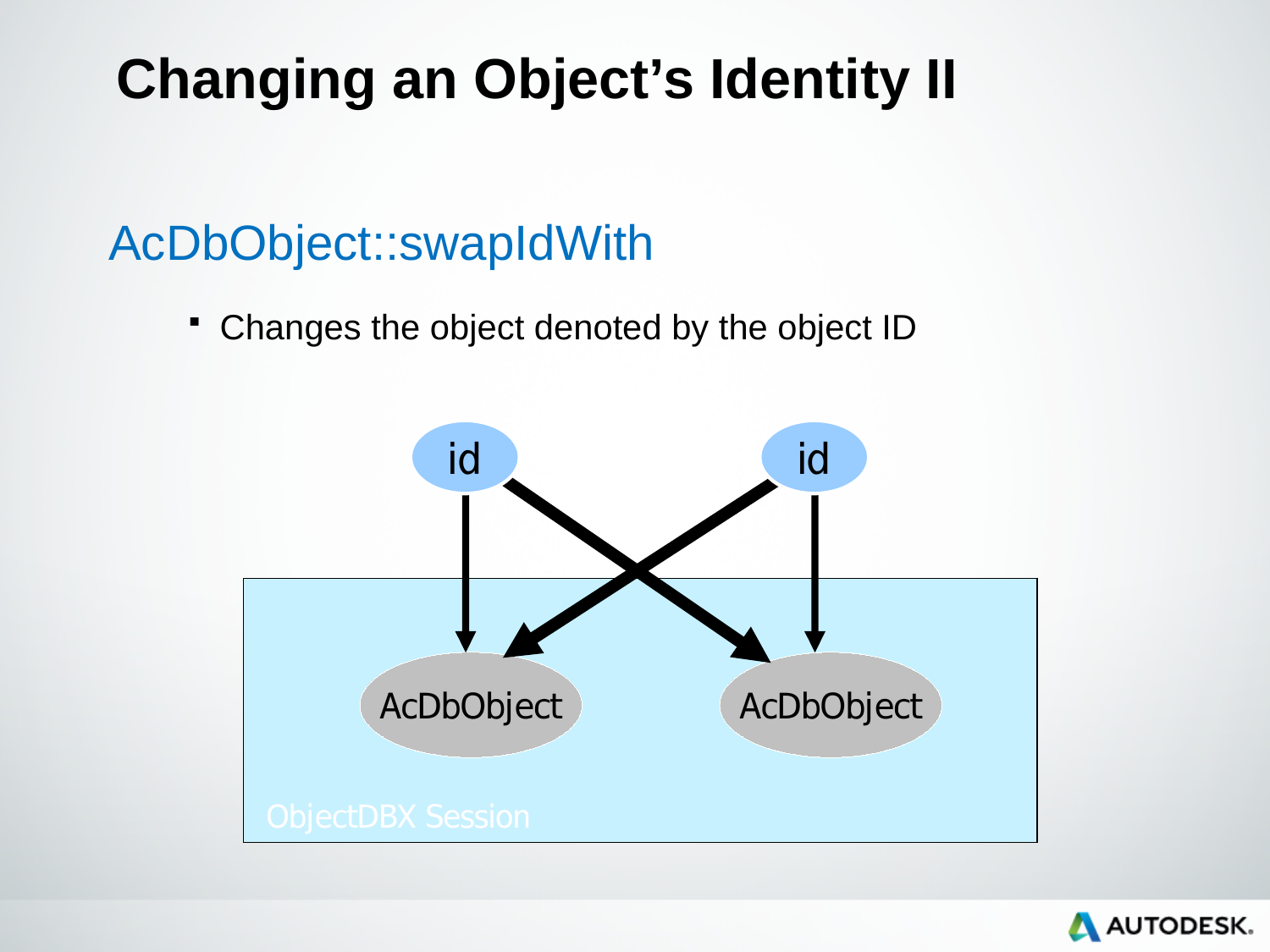

# Changing an Object’s Identity II
AcDbObject::swapIdWith
Changes the object denoted by the object ID
id
id

ObjectDBX Session
AcDbObject
AcDbObject